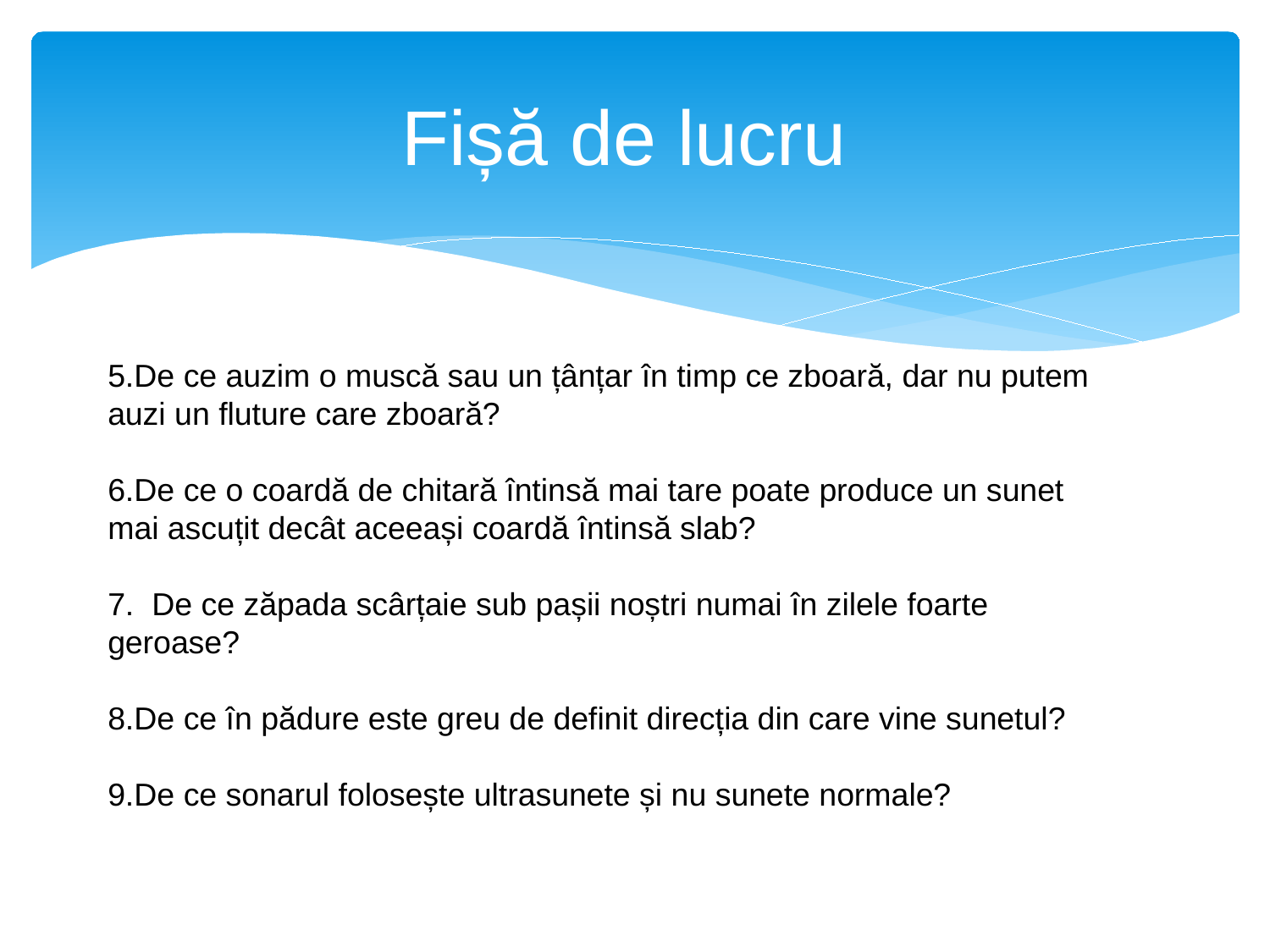

# Fișă de lucru
5.De ce auzim o muscă sau un țânțar în timp ce zboară, dar nu putem auzi un fluture care zboară?

6.De ce o coardă de chitară întinsă mai tare poate produce un sunet mai ascuțit decât aceeași coardă întinsă slab?

7.  De ce zăpada scârțaie sub pașii noștri numai în zilele foarte geroase?

8.De ce în pădure este greu de definit direcția din care vine sunetul?

9.De ce sonarul folosește ultrasunete și nu sunete normale?